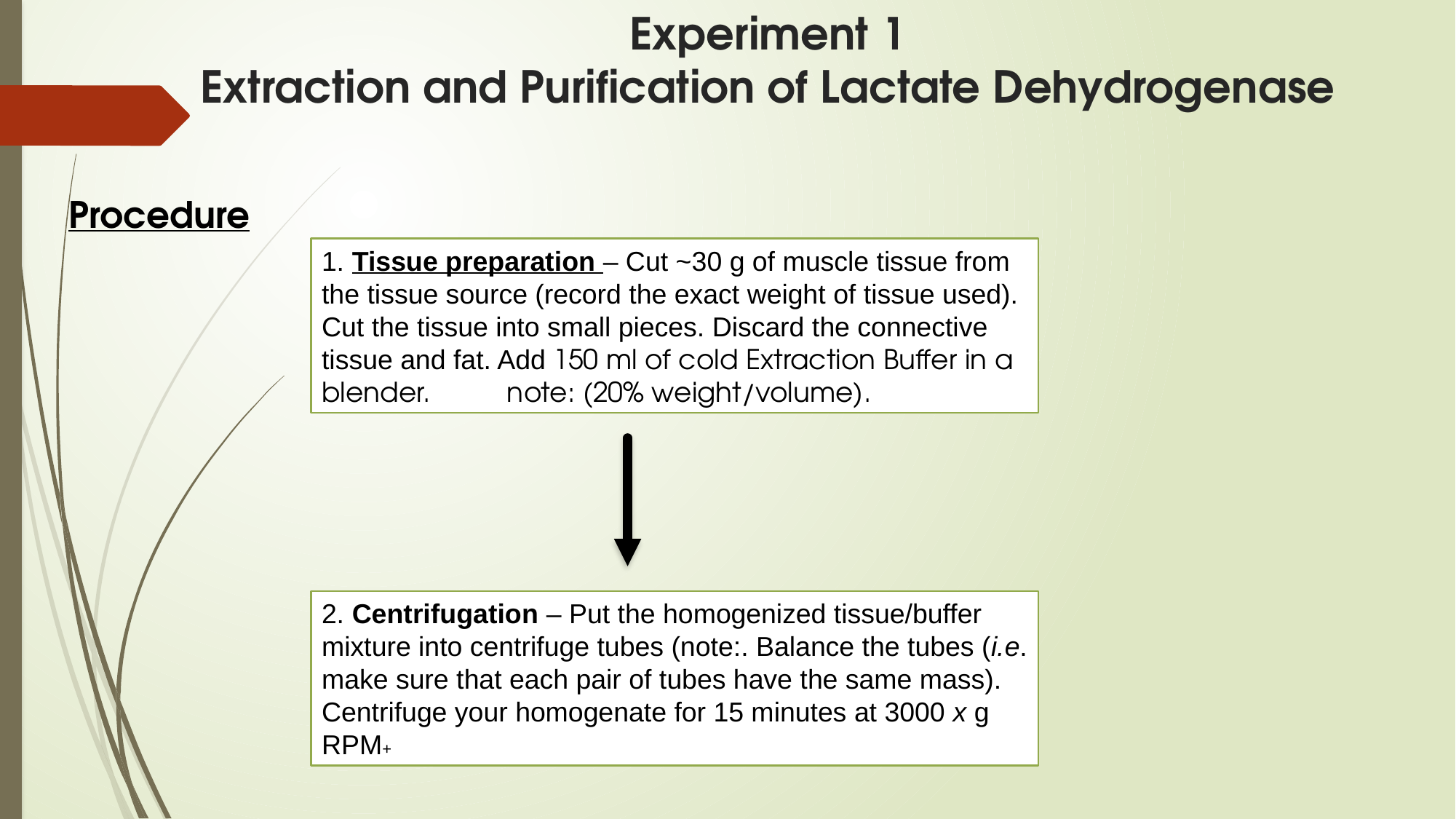

# Experiment 1 Extraction and Purification of Lactate Dehydrogenase
Procedure
1. Tissue preparation – Cut ~30 g of muscle tissue from the tissue source (record the exact weight of tissue used). Cut the tissue into small pieces. Discard the connective tissue and fat. Add 150 ml of cold Extraction Buffer in a blender.          note: (20% weight/volume).
2. Centrifugation – Put the homogenized tissue/buffer mixture into centrifuge tubes (note:. Balance the tubes (i.e. make sure that each pair of tubes have the same mass). Centrifuge your homogenate for 15 minutes at 3000 x g RPM+